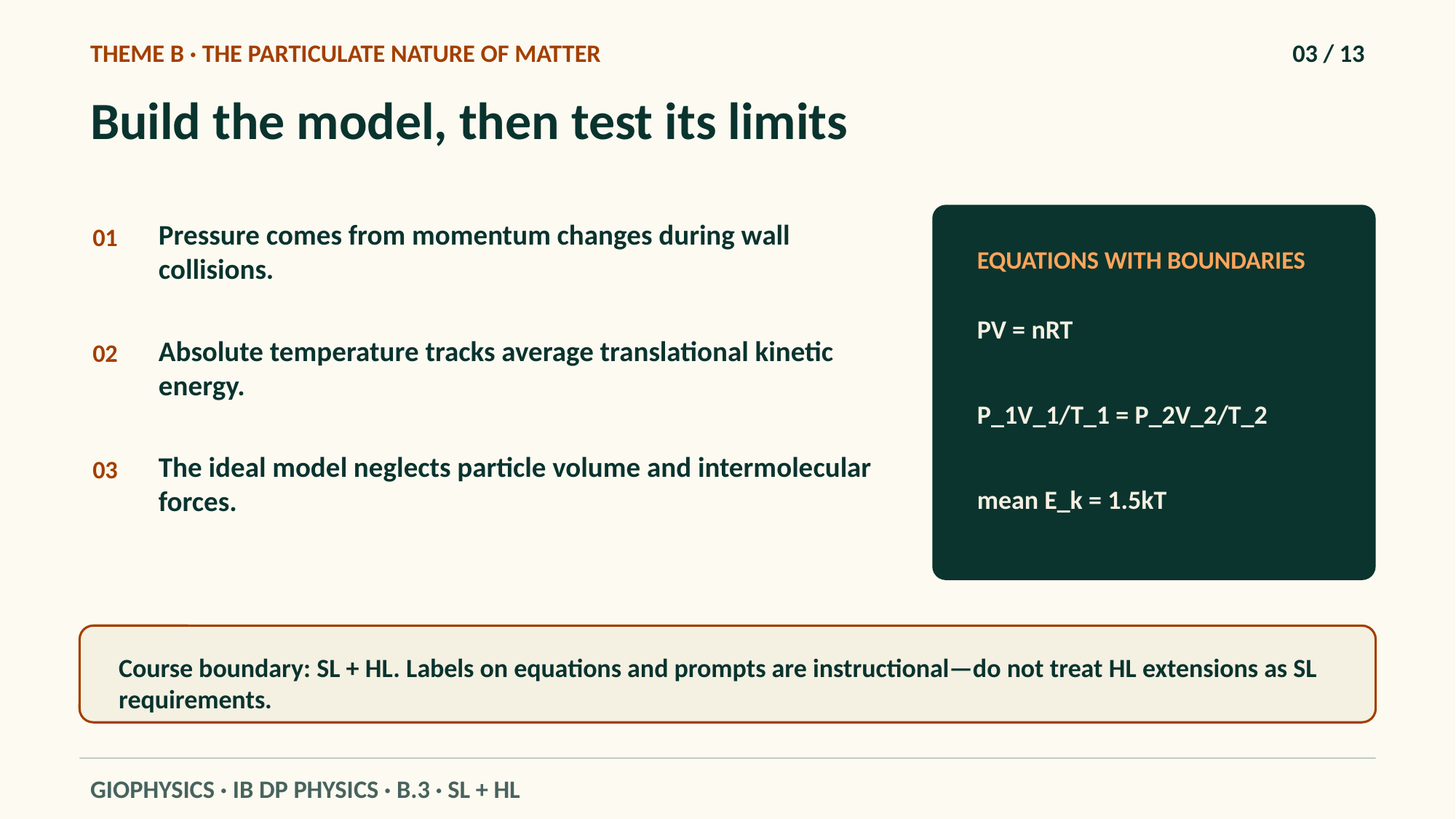

THEME B · THE PARTICULATE NATURE OF MATTER
03 / 13
Build the model, then test its limits

Pressure comes from momentum changes during wall collisions.
01
EQUATIONS WITH BOUNDARIES
PV = nRT
Absolute temperature tracks average translational kinetic energy.
02
P_1V_1/T_1 = P_2V_2/T_2
The ideal model neglects particle volume and intermolecular forces.
03
mean E_k = 1.5kT

Course boundary: SL + HL. Labels on equations and prompts are instructional—do not treat HL extensions as SL requirements.

GIOPHYSICS · IB DP PHYSICS · B.3 · SL + HL